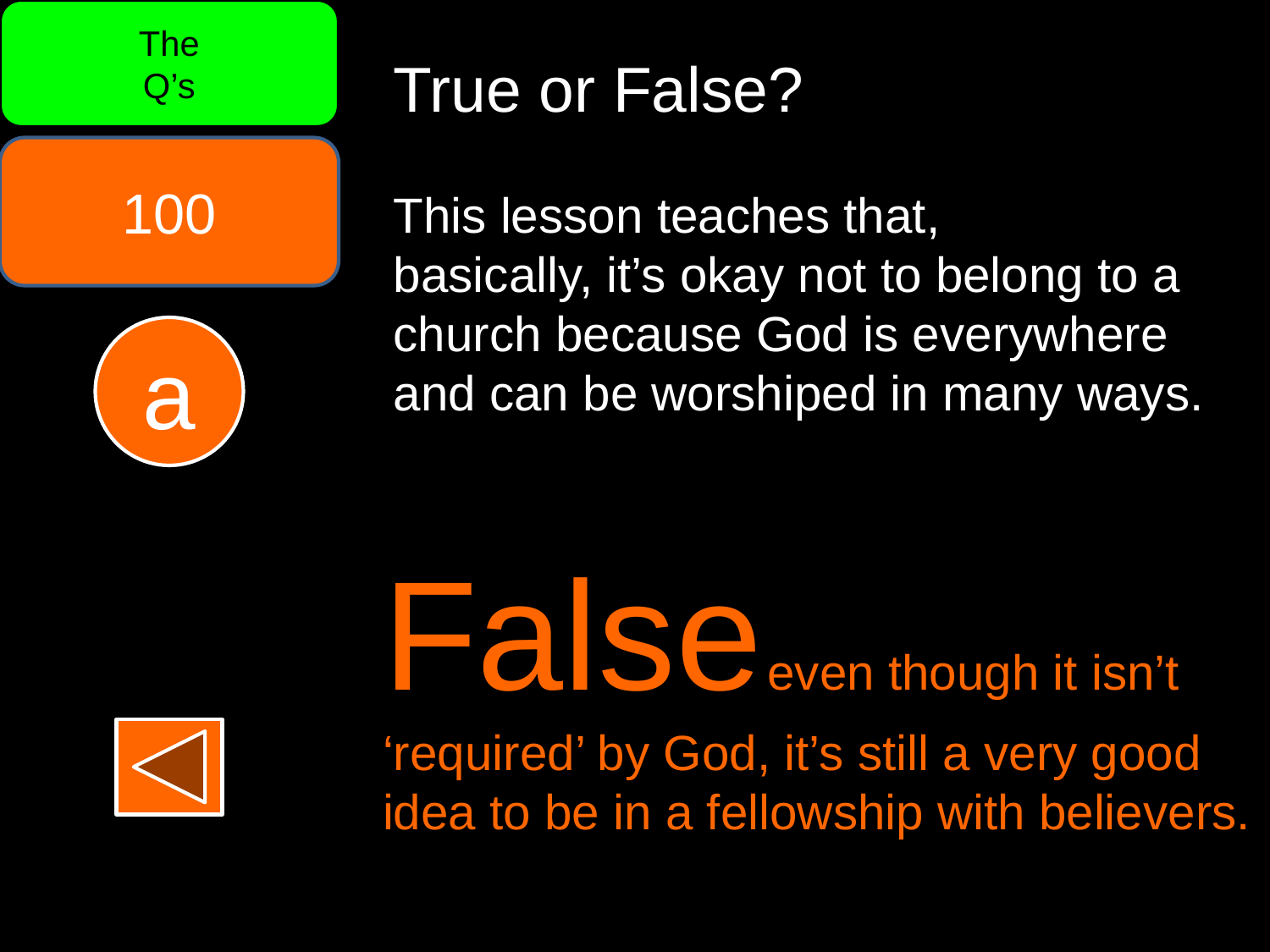

The
Q’s
True or False?

This lesson teaches that,
basically, it’s okay not to belong to a church because God is everywhere and can be worshiped in many ways.
100
a
False even though it isn’t ‘required’ by God, it’s still a very good idea to be in a fellowship with believers.